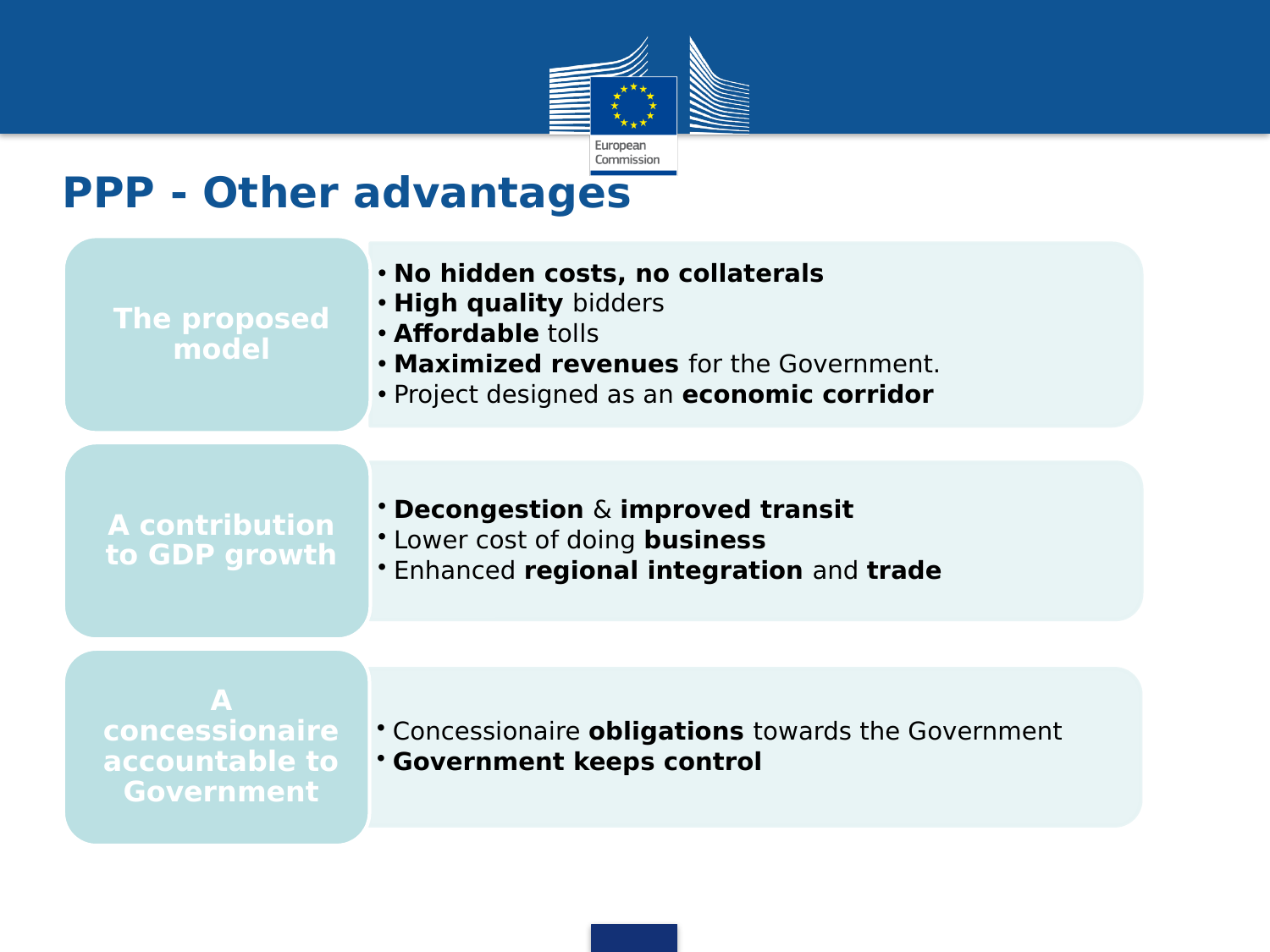

PPP - Other advantages
No hidden costs, no collaterals
High quality bidders
Affordable tolls
Maximized revenues for the Government.
Project designed as an economic corridor
The proposed model
Decongestion & improved transit
Lower cost of doing business
Enhanced regional integration and trade
A contribution to GDP growth
Concessionaire obligations towards the Government
Government keeps control
A concessionaire accountable to Government